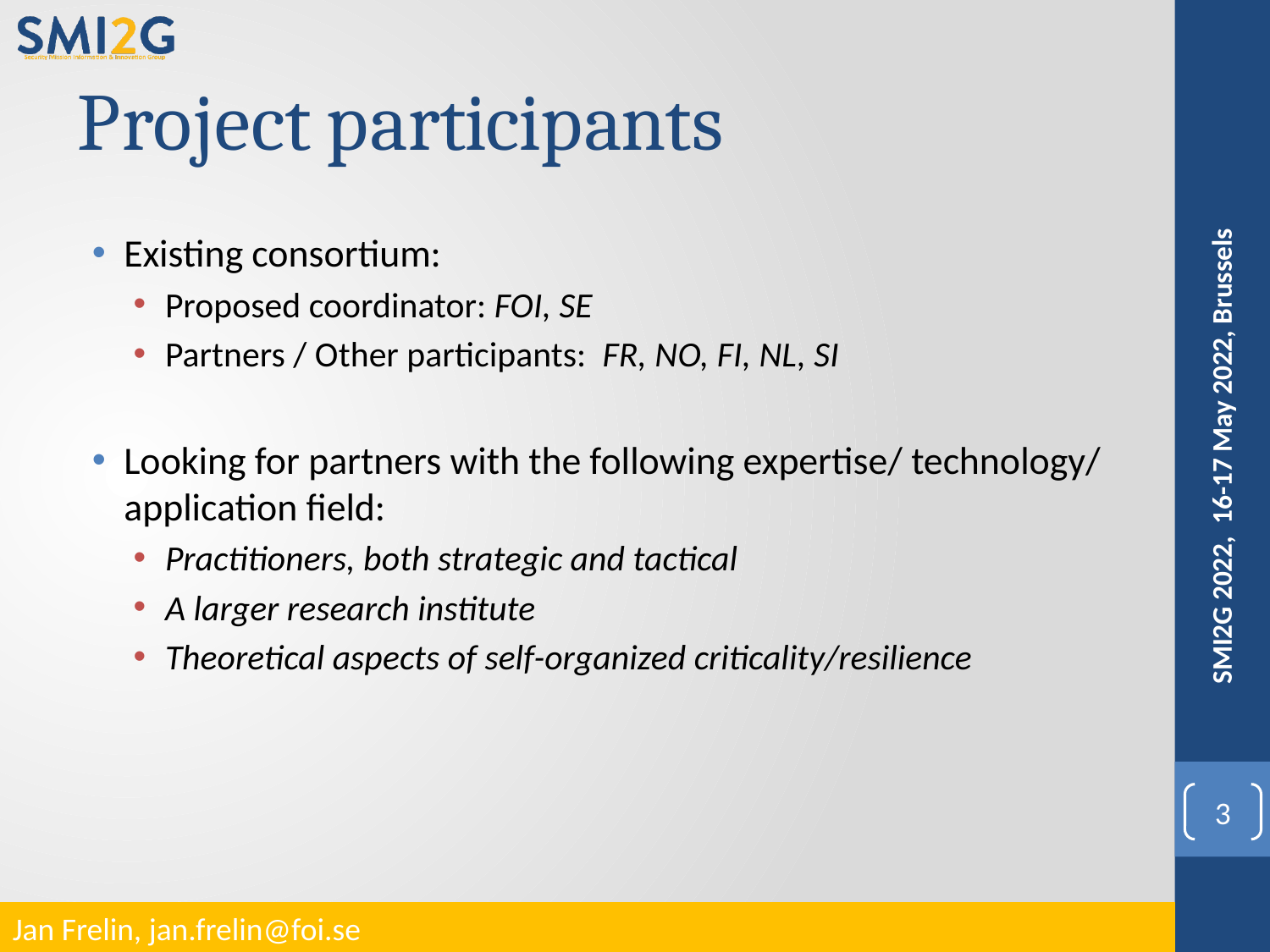

# Project participants
Existing consortium:
Proposed coordinator: FOI, SE
Partners / Other participants:  FR, NO, FI, NL, SI

Looking for partners with the following expertise/ technology/ application field:
Practitioners, both strategic and tactical
A larger research institute
Theoretical aspects of self-organized criticality/resilience
SMI2G 2022,  16-17 May 2022, Brussels
3
Jan Frelin, jan.frelin@foi.se